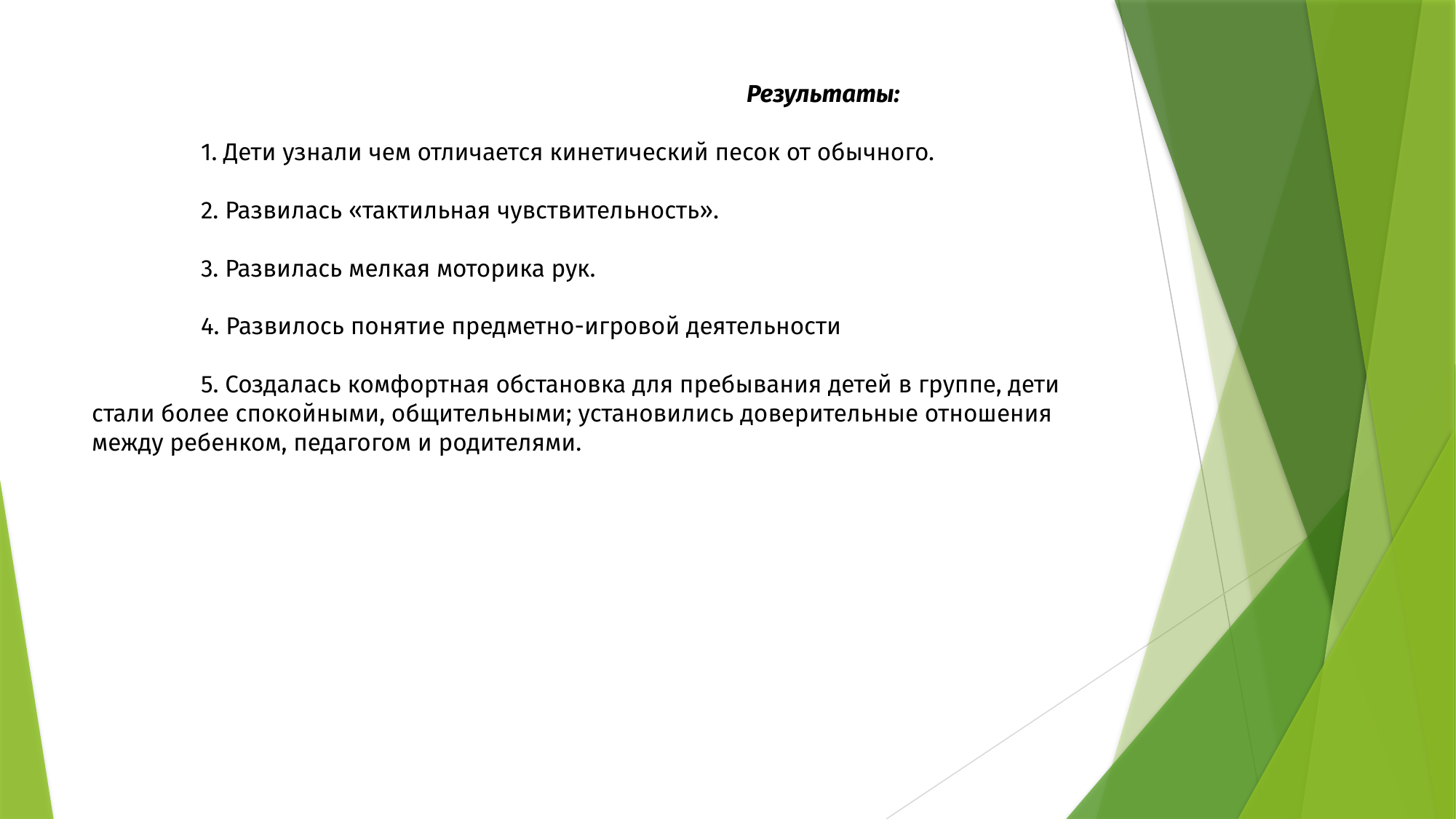

# Результаты: 1. Дети узнали чем отличается кинетический песок от обычного. 2. Развилась «тактильная чувствительность». 3. Развилась мелкая моторика рук. 4. Развилось понятие предметно-игровой деятельности 5. Создалась комфортная обстановка для пребывания детей в группе, дети стали более спокойными, общительными; установились доверительные отношения между ребенком, педагогом и родителями.